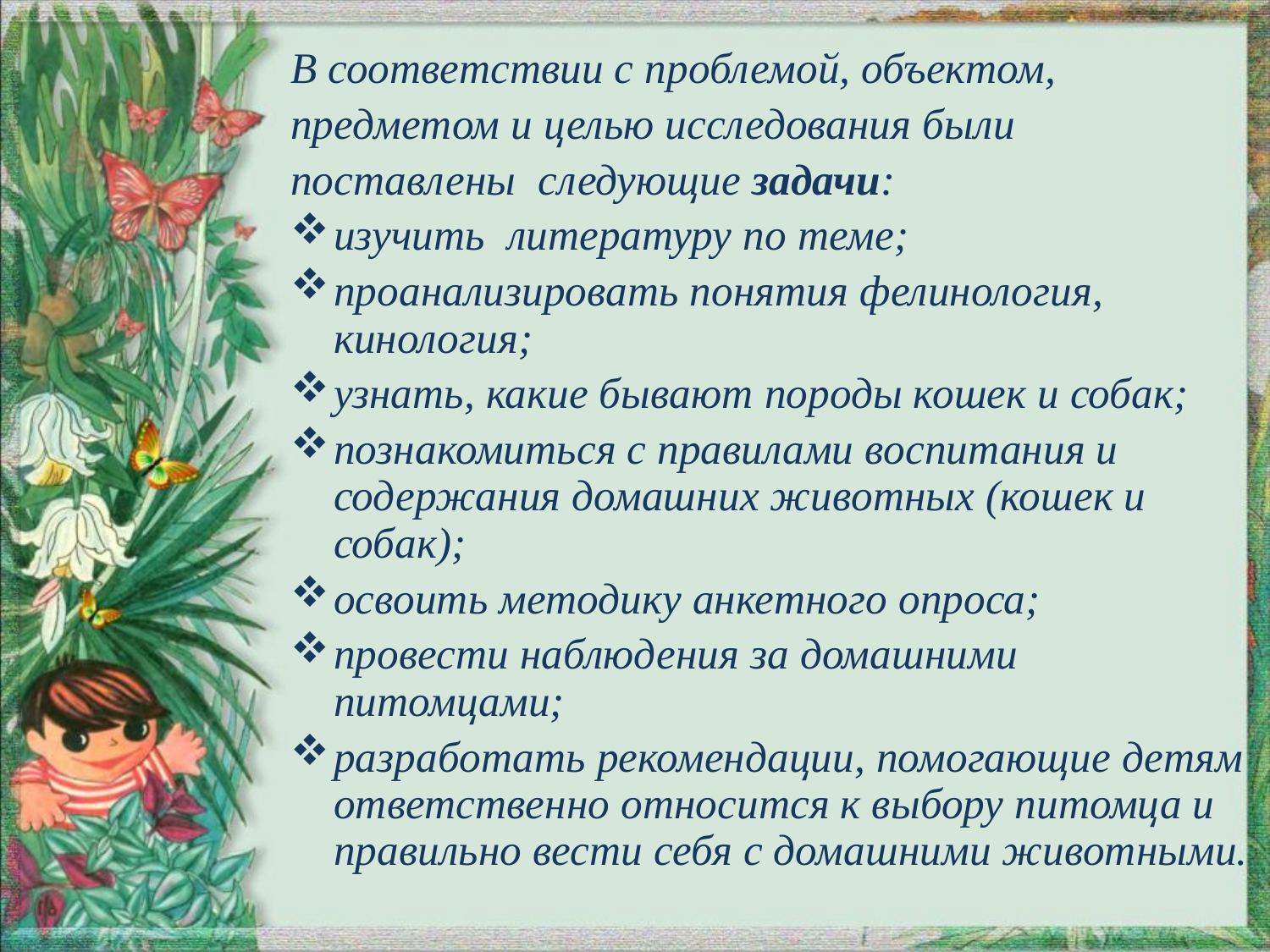

В соответствии с проблемой, объектом,
предметом и целью исследования были
поставлены  следующие задачи:
изучить  литературу по теме;
проанализировать понятия фелинология, кинология;
узнать, какие бывают породы кошек и собак;
познакомиться с правилами воспитания и содержания домашних животных (кошек и собак);
освоить методику анкетного опроса;
провести наблюдения за домашними питомцами;
разработать рекомендации, помогающие детям ответственно относится к выбору питомца и правильно вести себя с домашними животными.